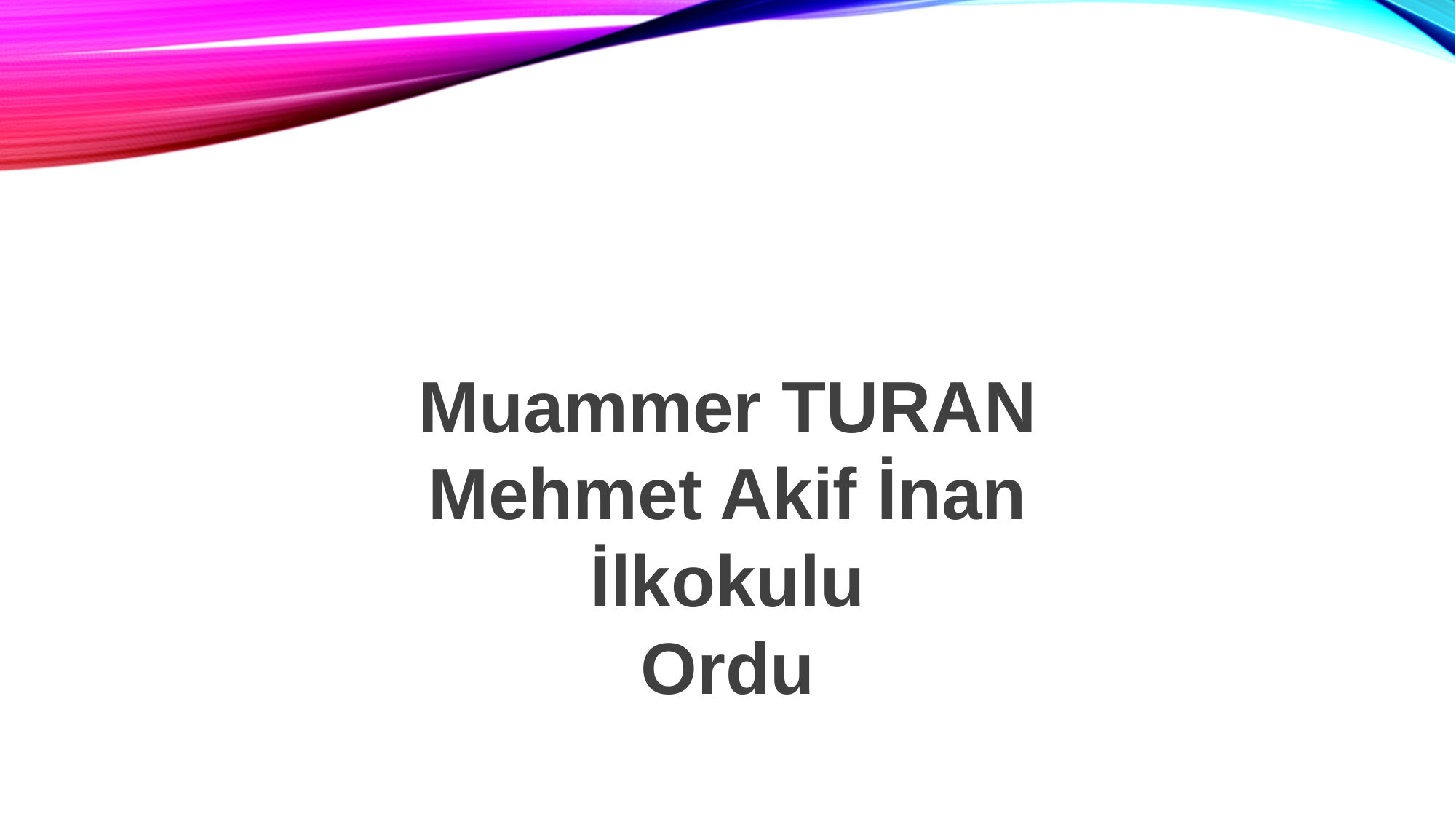

Muammer TURAN
Mehmet Akif İnan İlkokulu
Ordu